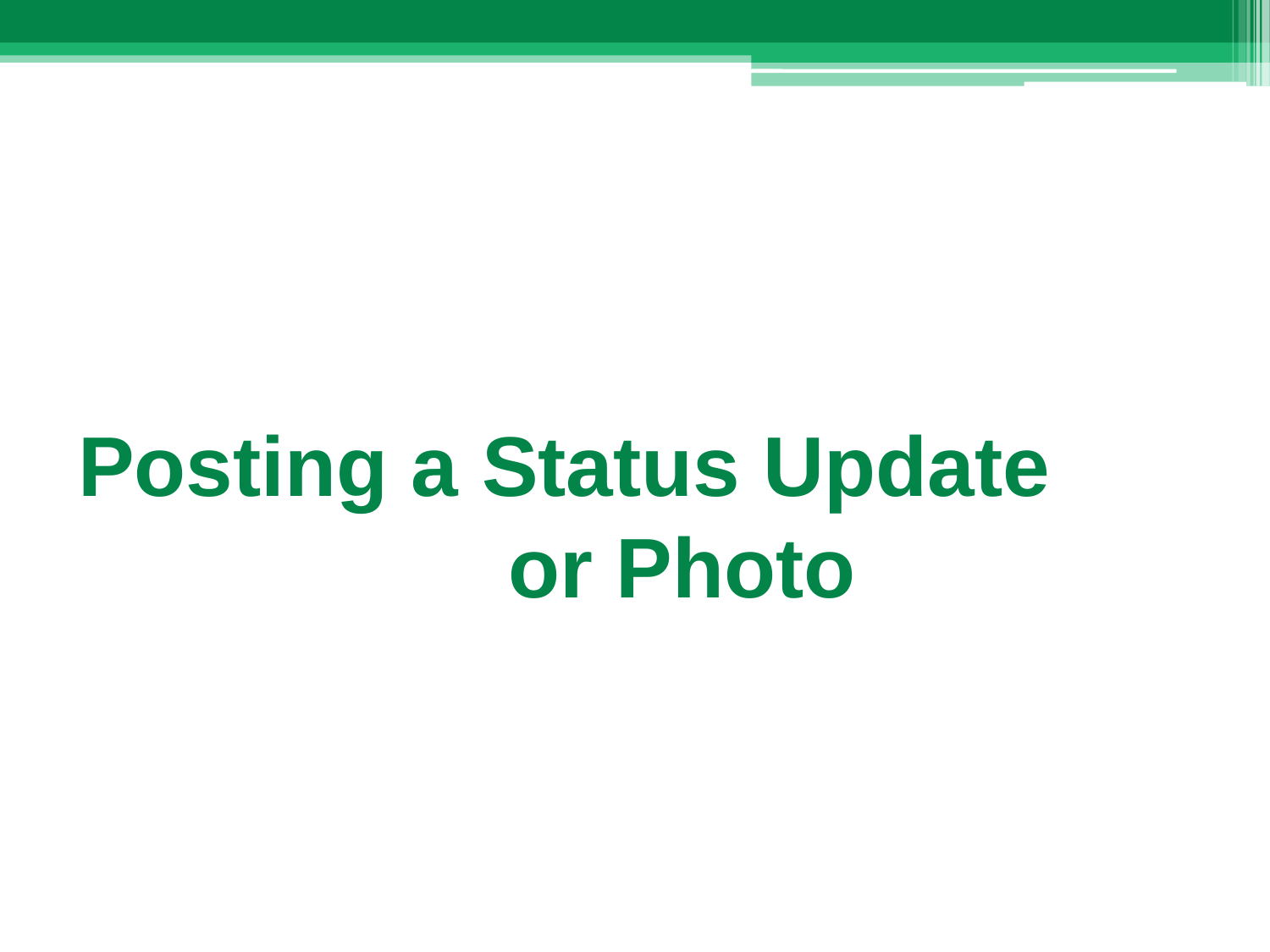

# Posting a Status Update           or Photo